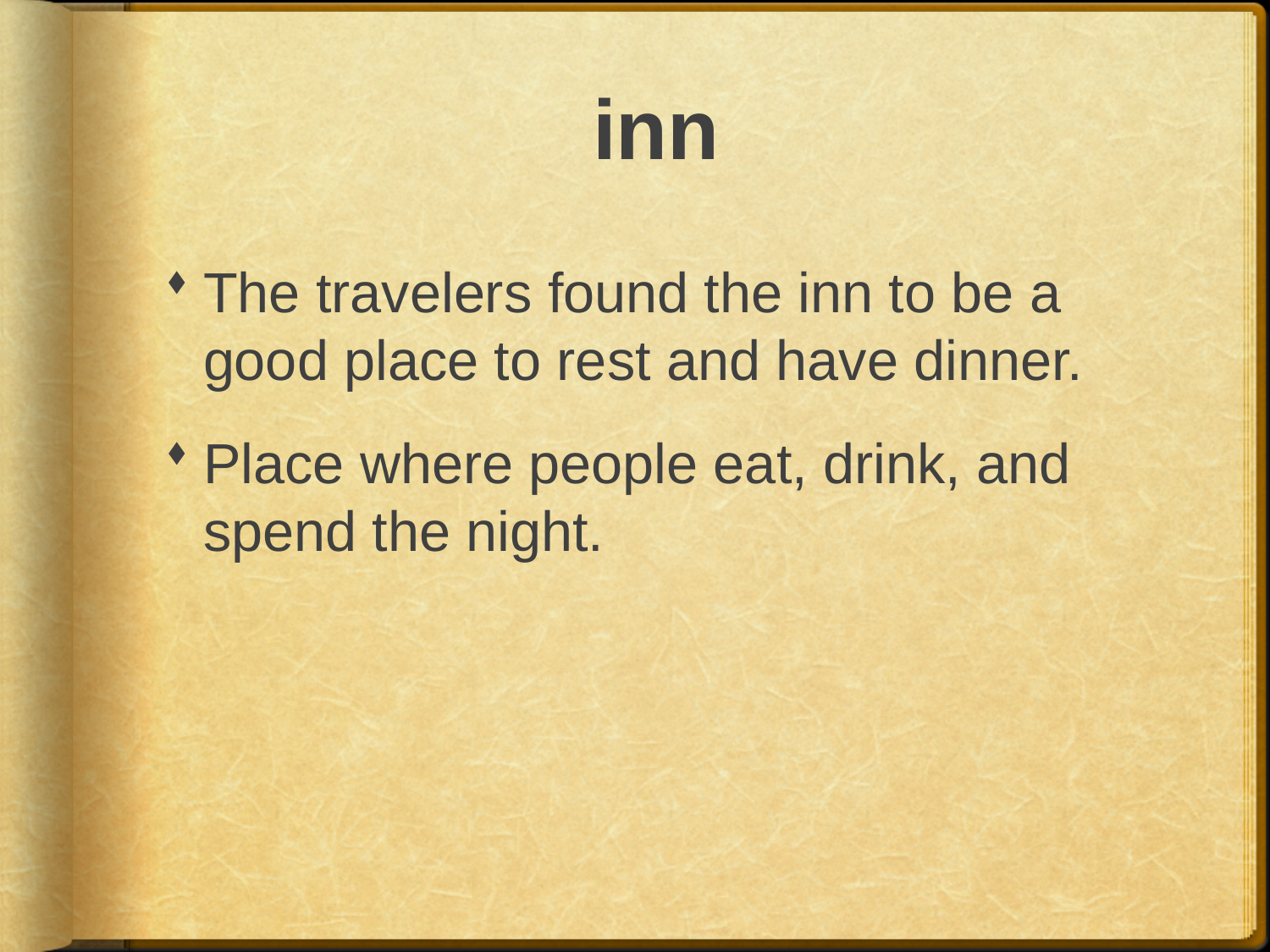

# inn
The travelers found the inn to be a good place to rest and have dinner.
Place where people eat, drink, and spend the night.